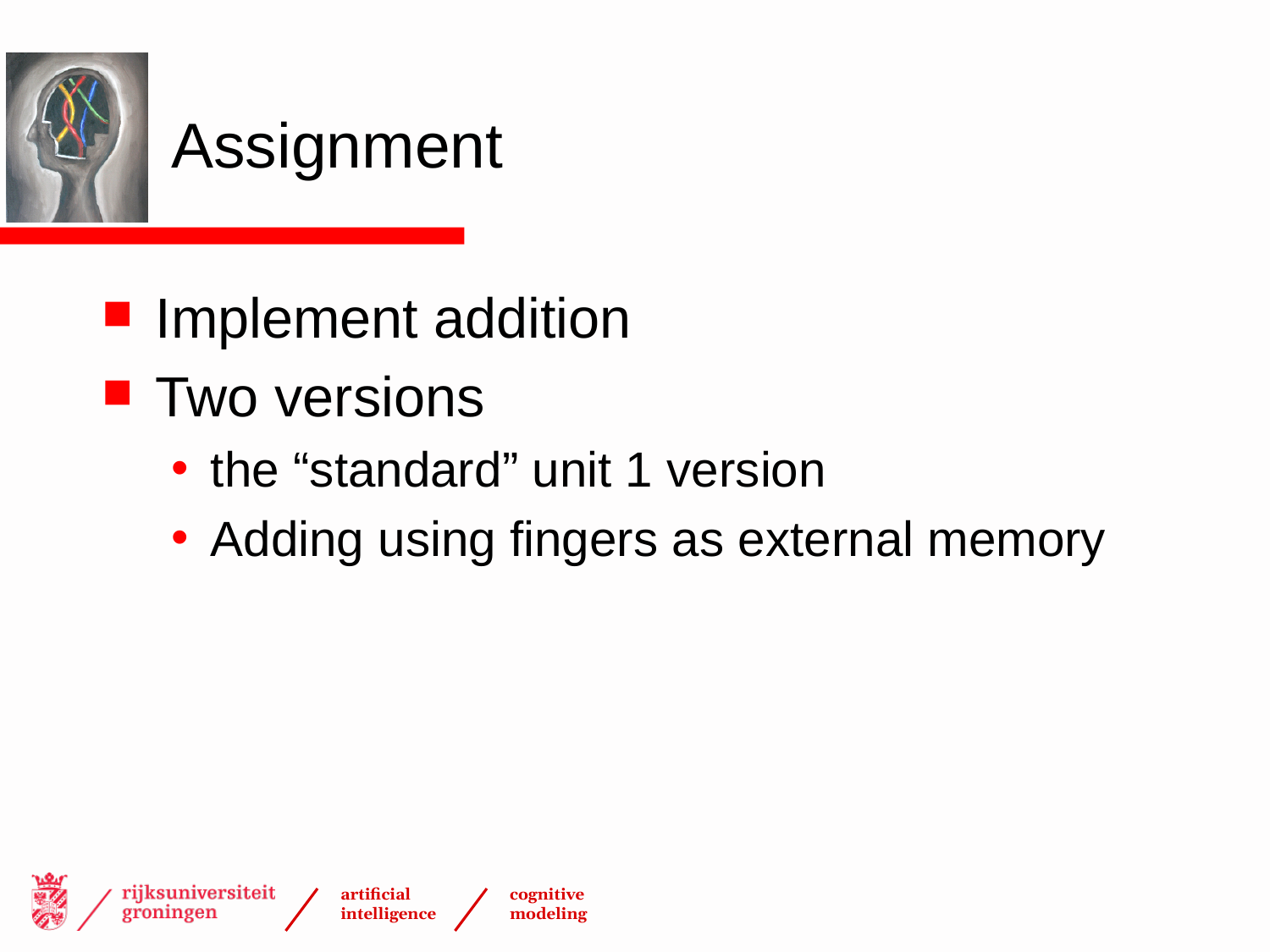

# Assignment
Implement addition
Two versions
the “standard” unit 1 version
Adding using fingers as external memory